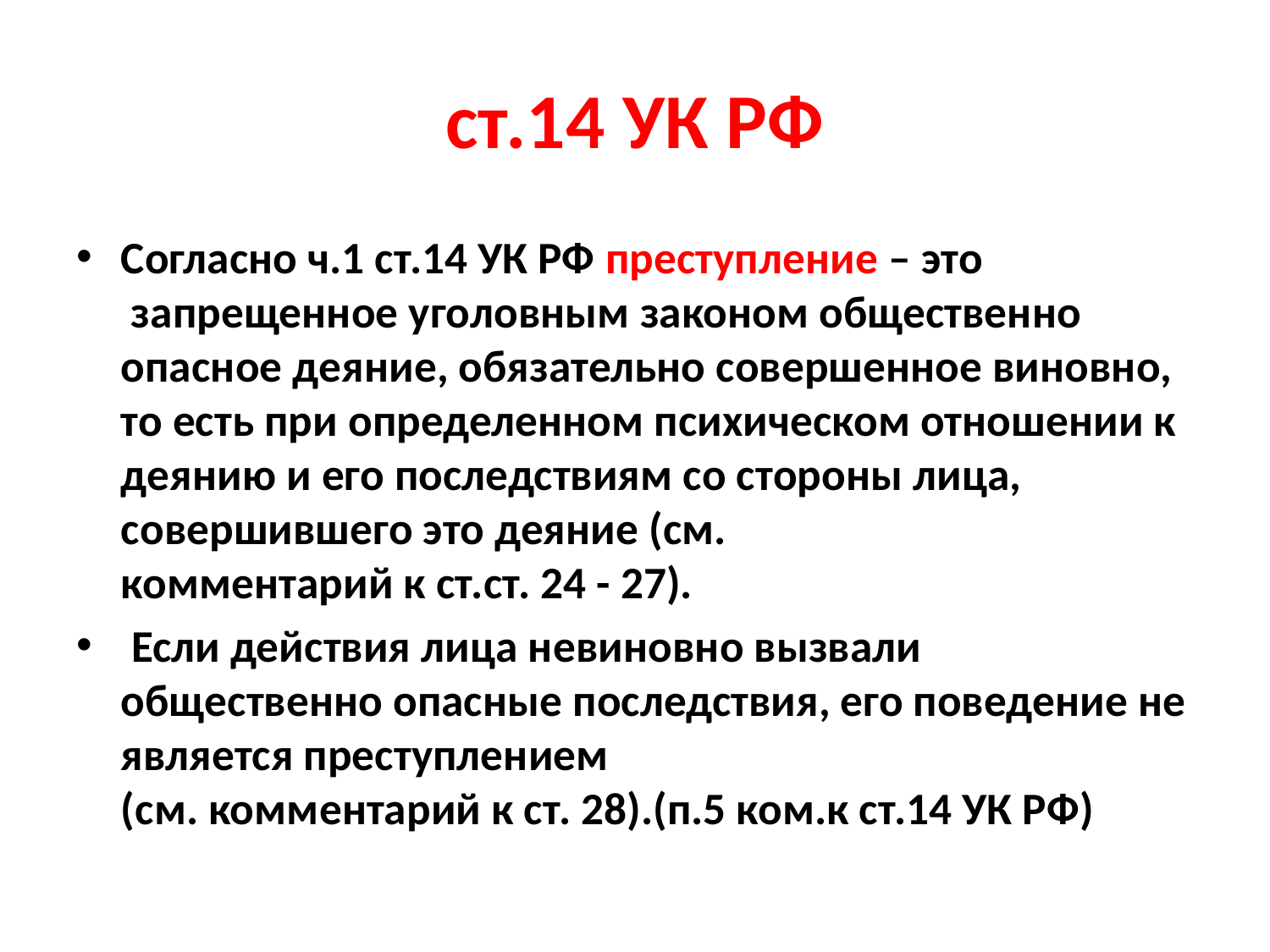

# ст.14 УК РФ
Согласно ч.1 ст.14 УК РФ преступление – это
 запрещенное уголовным законом общественно опасное деяние, обязательно совершенное виновно, то есть при определенном психическом отношении к деянию и его последствиям со стороны лица, совершившего это деяние (см.
комментарий к ст.ст. 24 - 27).
 Если действия лица невиновно вызвали общественно опасные последствия, его поведение не является преступлением
(см. комментарий к ст. 28).(п.5 ком.к ст.14 УК РФ)